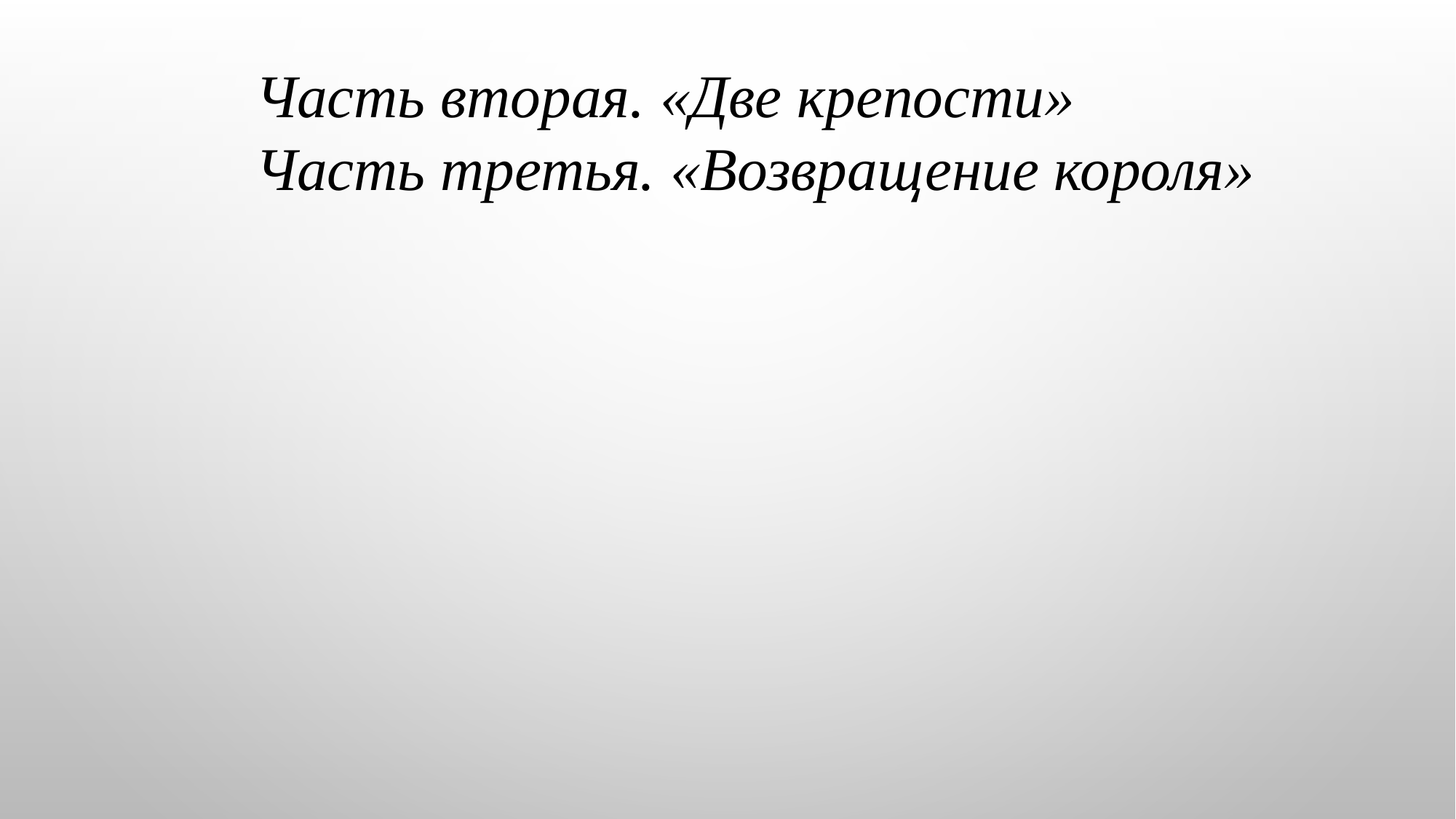

Часть вторая. «Две крепости»
Часть третья. «Возвращение короля»